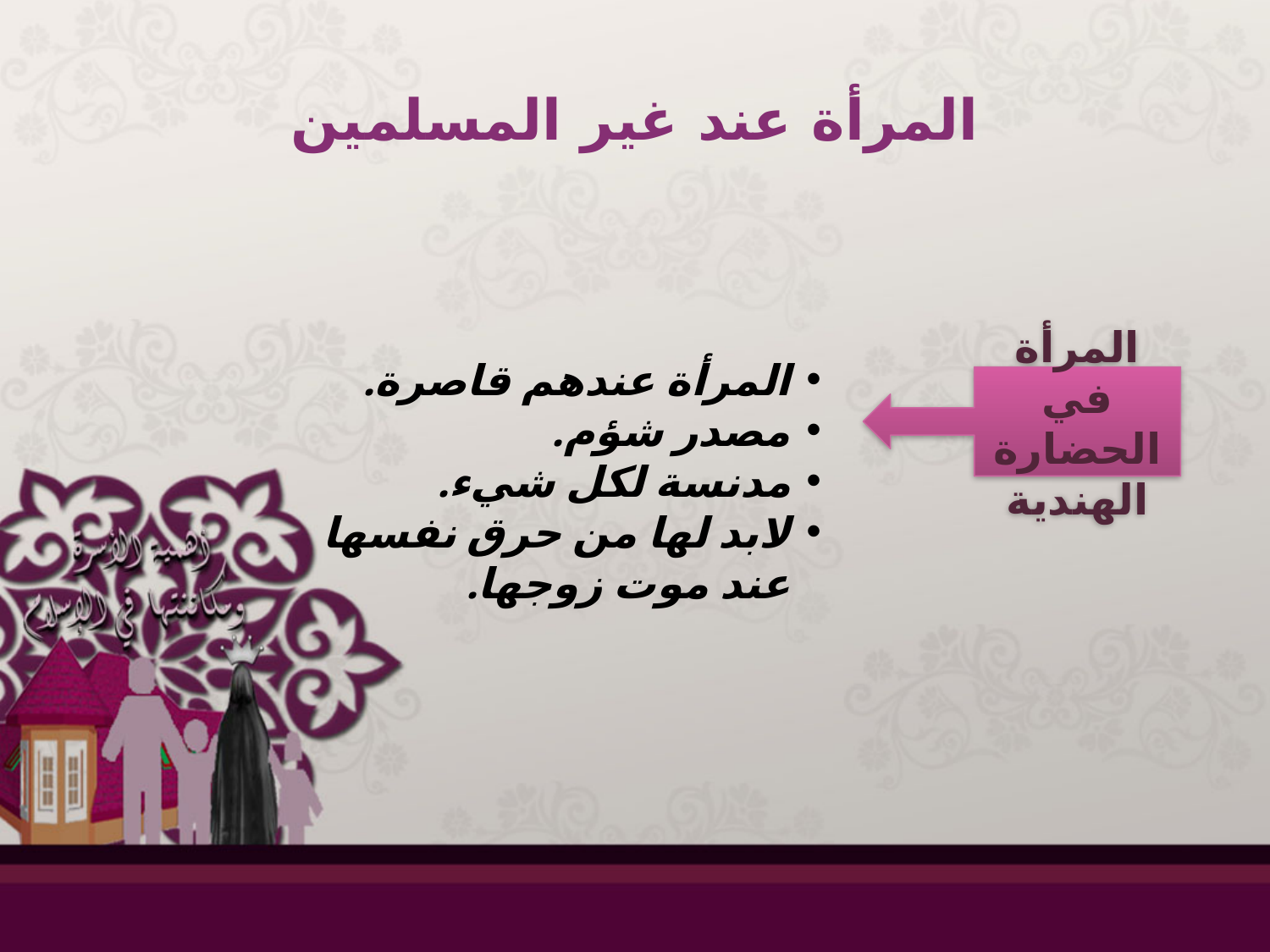

# المرأة عند غير المسلمين
المرأة عندهم قاصرة.
مصدر شؤم.
مدنسة لكل شيء.
لابد لها من حرق نفسها عند موت زوجها.

المرأة في الحضارة الهندية